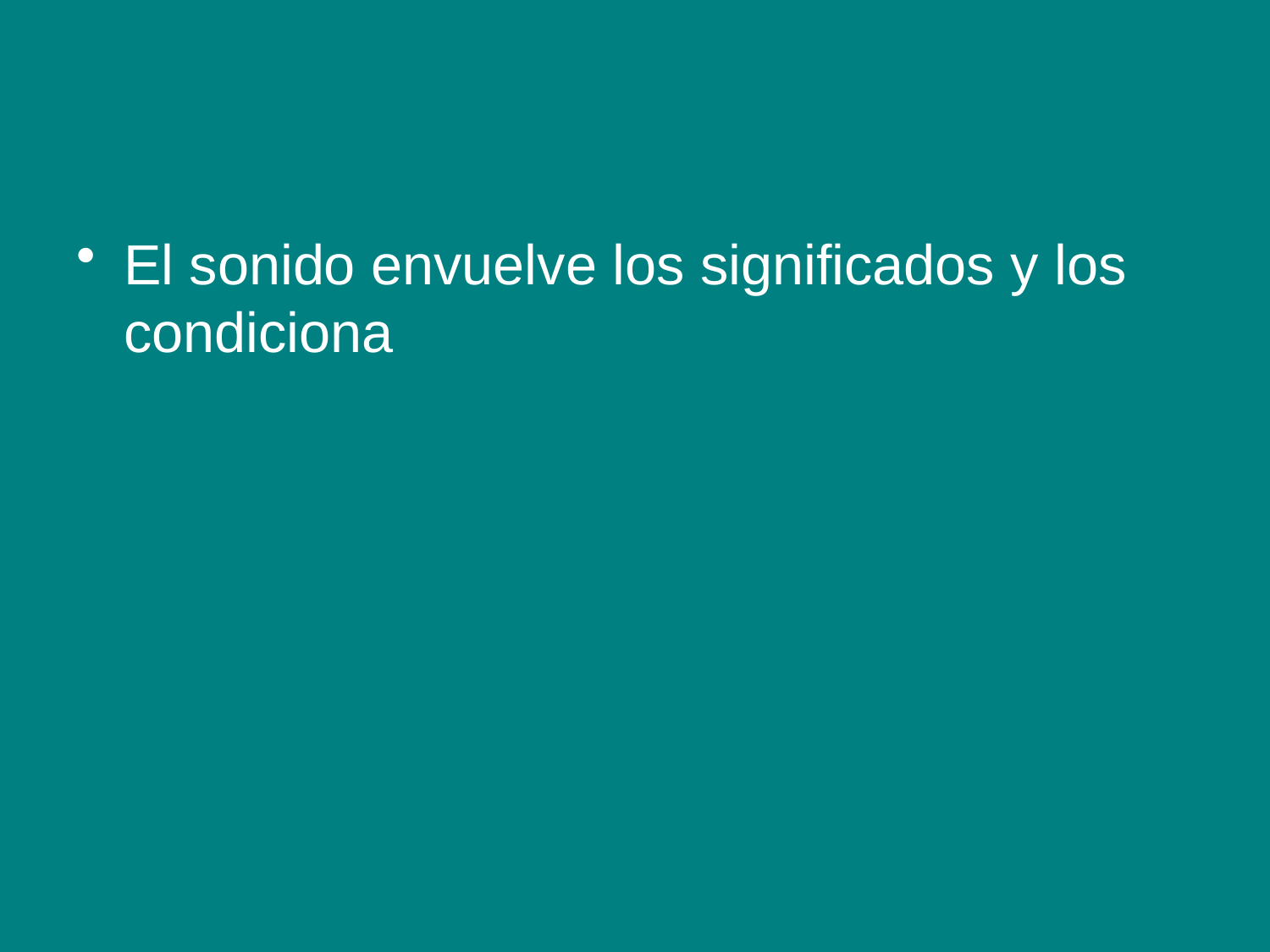

#
El sonido envuelve los significados y los condiciona